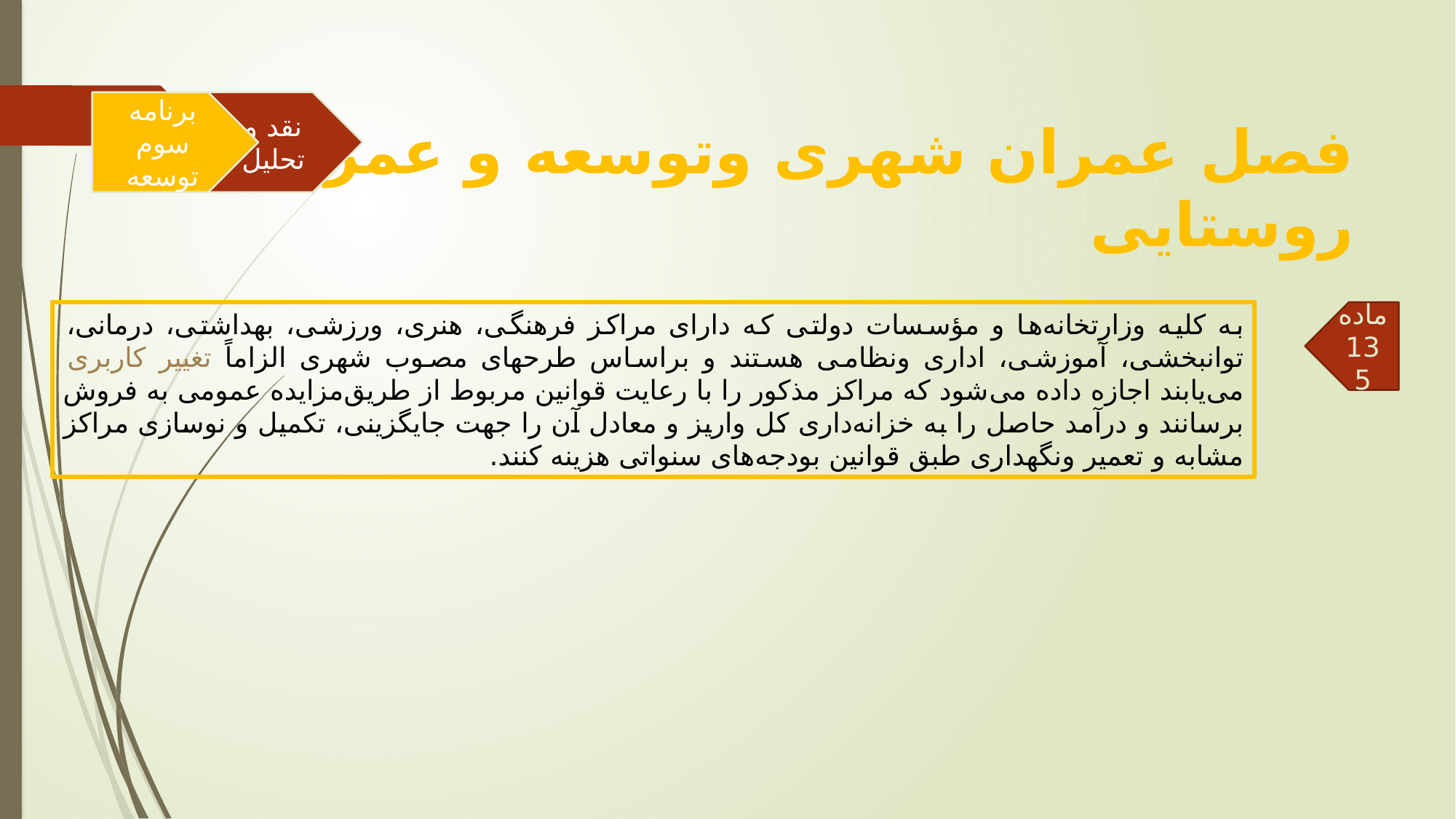

برنامه سوم توسعه
نقد و تحلیل
فصل عمران شهری وتوسعه و عمران روستایی
به کلیه وزارتخانه‌ها و مؤسسات دولتی که دارای مراکز فرهنگی، هنری، ورزشی، بهداشتی، درمانی، توانبخشی، آموزشی، اداری و‌نظامی هستند و براساس طرحهای مصوب شهری الزاماً تغییر کاربری می‌یابند اجازه داده می‌شود که مراکز مذکور را با رعایت قوانین مربوط از طریق‌مزایده عمومی به فروش برسانند و درآمد حاصل را به خزانه‌داری کل واریز و معادل آن را جهت جایگزینی، تکمیل و نوسازی مراکز مشابه و تعمیر و‌نگهداری طبق قوانین بودجه‌های سنواتی هزینه کنند.
ماده 135